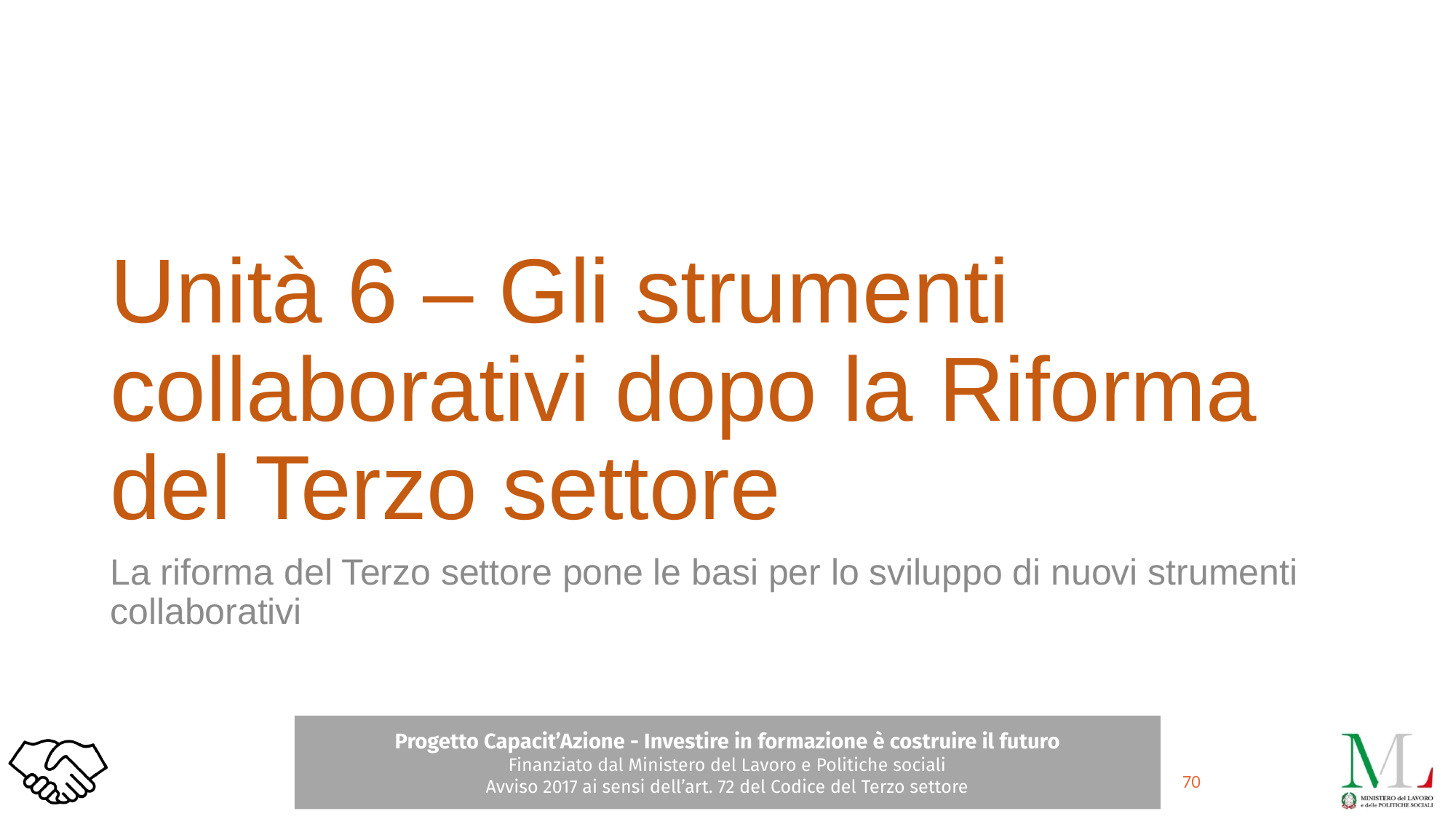

# Unità 6 – Gli strumenti collaborativi dopo la Riforma del Terzo settore
La riforma del Terzo settore pone le basi per lo sviluppo di nuovi strumenti collaborativi
70